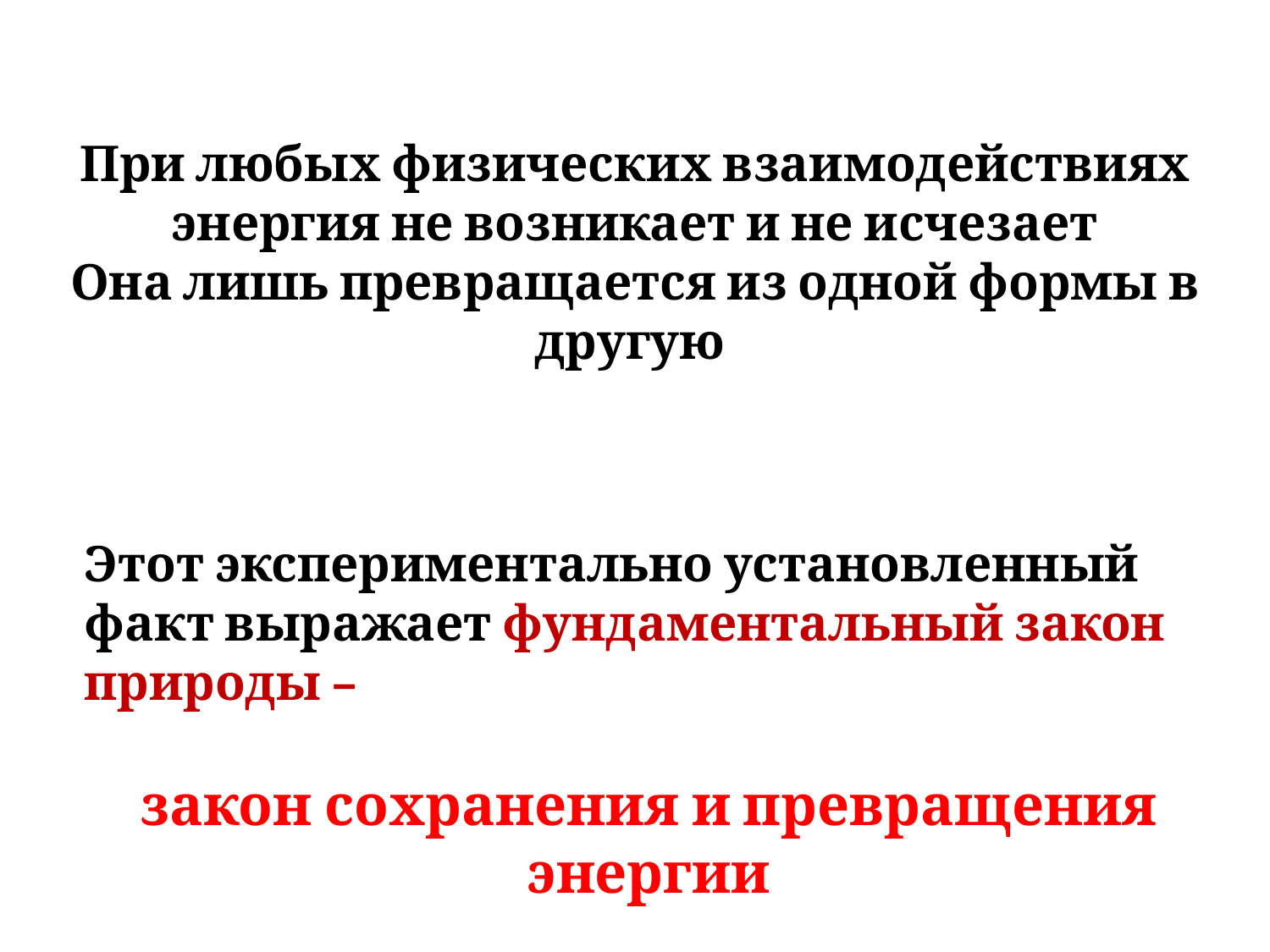

При любых физических взаимодействиях энергия не возникает и не исчезает
Она лишь превращается из одной формы в другую
Этот экспериментально установленный факт выражает фундаментальный закон природы –

закон сохранения и превращения энергии